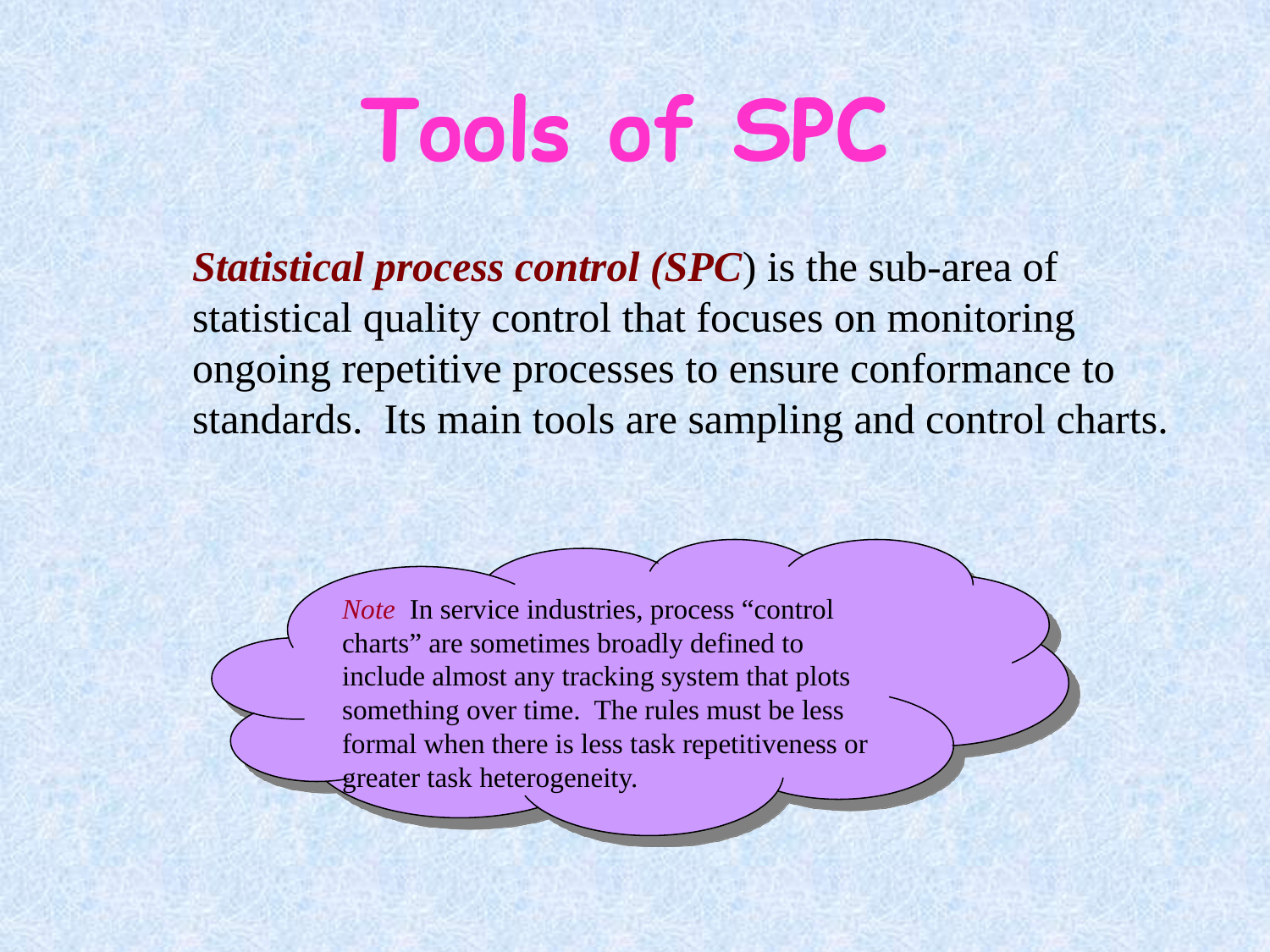

# Tools of SPC
Statistical process control (SPC) is the sub-area of statistical quality control that focuses on monitoring ongoing repetitive processes to ensure conformance to standards.  Its main tools are sampling and control charts.
Note  In service industries, process “control charts” are sometimes broadly defined to include almost any tracking system that plots something over time.  The rules must be less formal when there is less task repetitiveness or greater task heterogeneity.